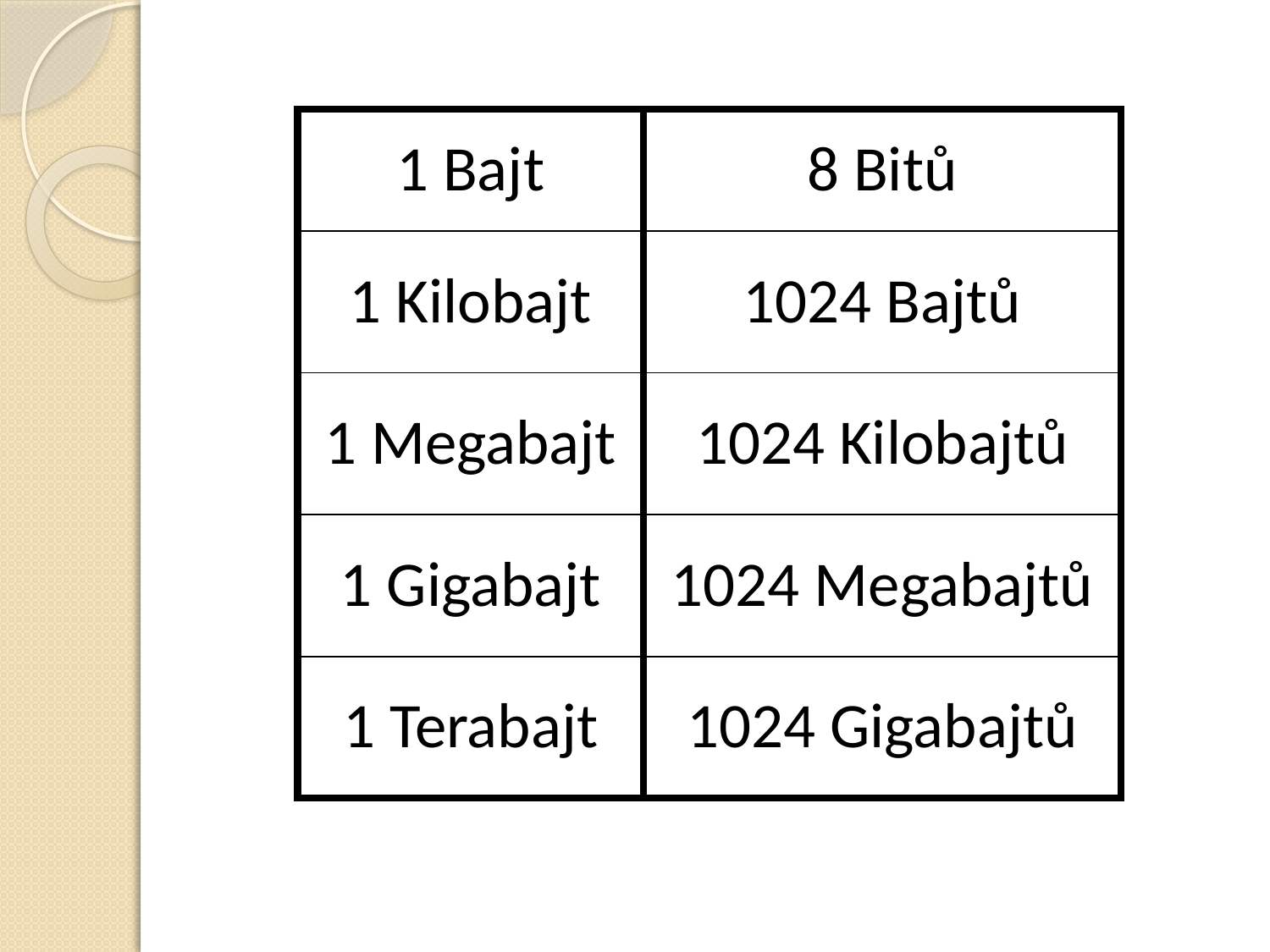

| 1 Bajt | 8 Bitů |
| --- | --- |
| 1 Kilobajt | 1024 Bajtů |
| 1 Megabajt | 1024 Kilobajtů |
| 1 Gigabajt | 1024 Megabajtů |
| 1 Terabajt | 1024 Gigabajtů |